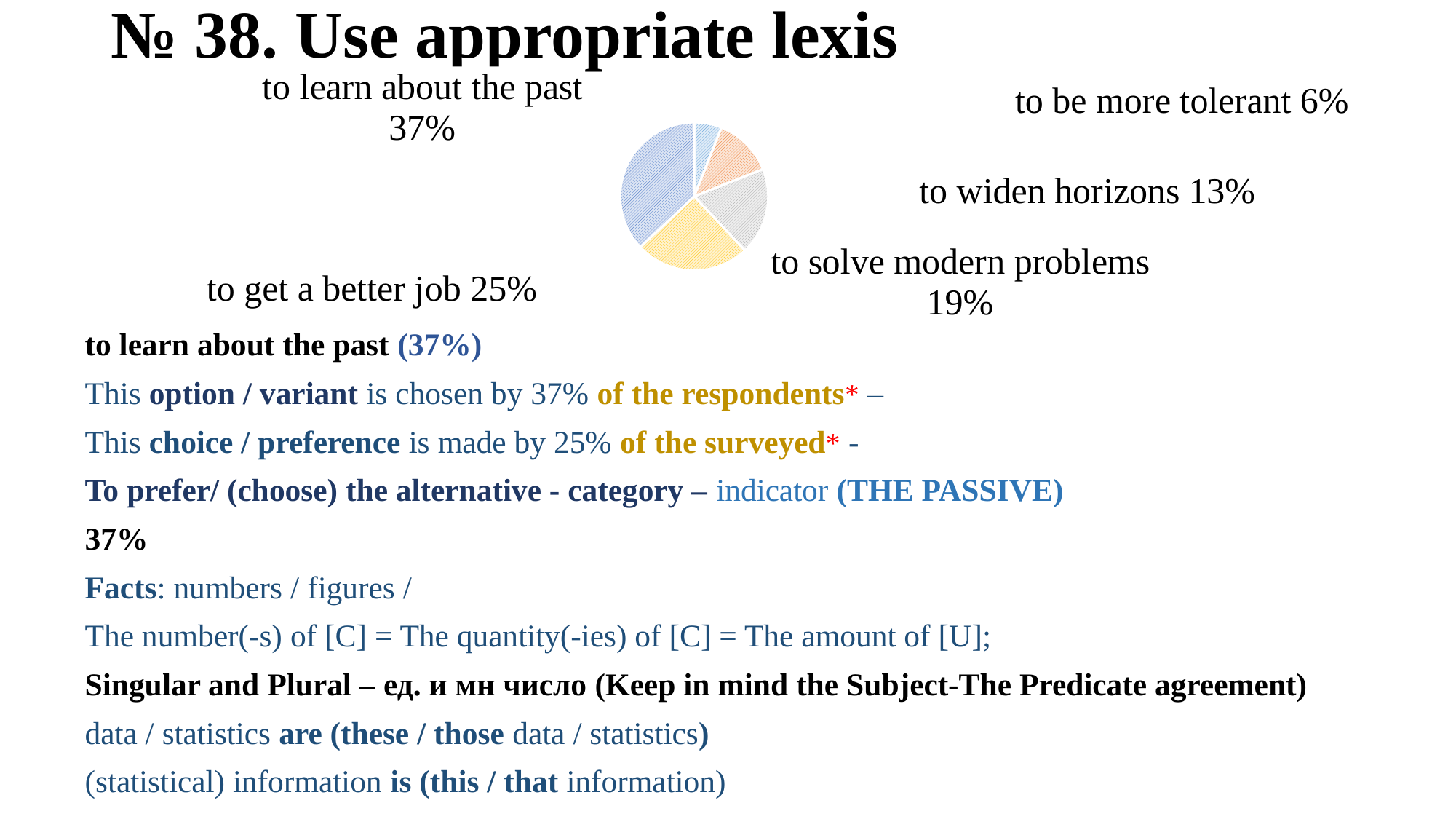

# № 38. Use appropriate lexis

### Chart

| Category |  |
|---|---|
| to be more tolerant | 0.06 |
| to widen horizons | 0.13 |
| to solve modern problems | 0.19 |
| to get a better job | 0.25 |
| to learn about the past | 0.37 |
to learn about the past (37%)
This option / variant is chosen by 37% of the respondents* –
This choice / preference is made by 25% of the surveyed* -
To prefer/ (choose) the alternative - category – indicator (THE PASSIVE)
37%
Facts: numbers / figures /
The number(-s) of [C] = The quantity(-ies) of [C] = The amount of [U];
Singular and Plural – ед. и мн число (Keep in mind the Subject-The Predicate agreement)
data / statistics are (these / those data / statistics)
(statistical) information is (this / that information)